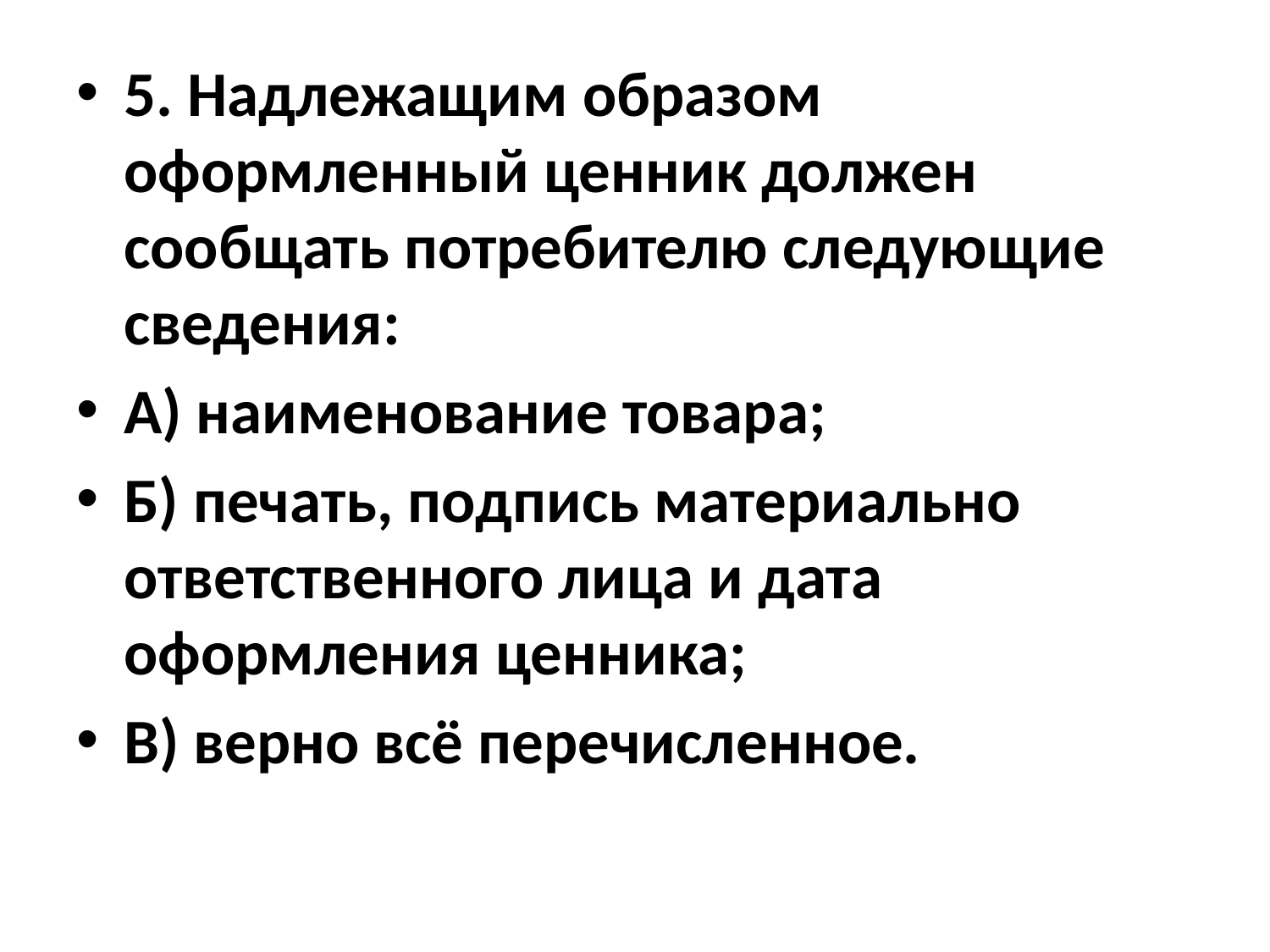

5. Надлежащим образом оформленный ценник должен сообщать потребителю следующие сведения:
А) наименование товара;
Б) печать, подпись материально ответственного лица и дата оформления ценника;
В) верно всё перечисленное.